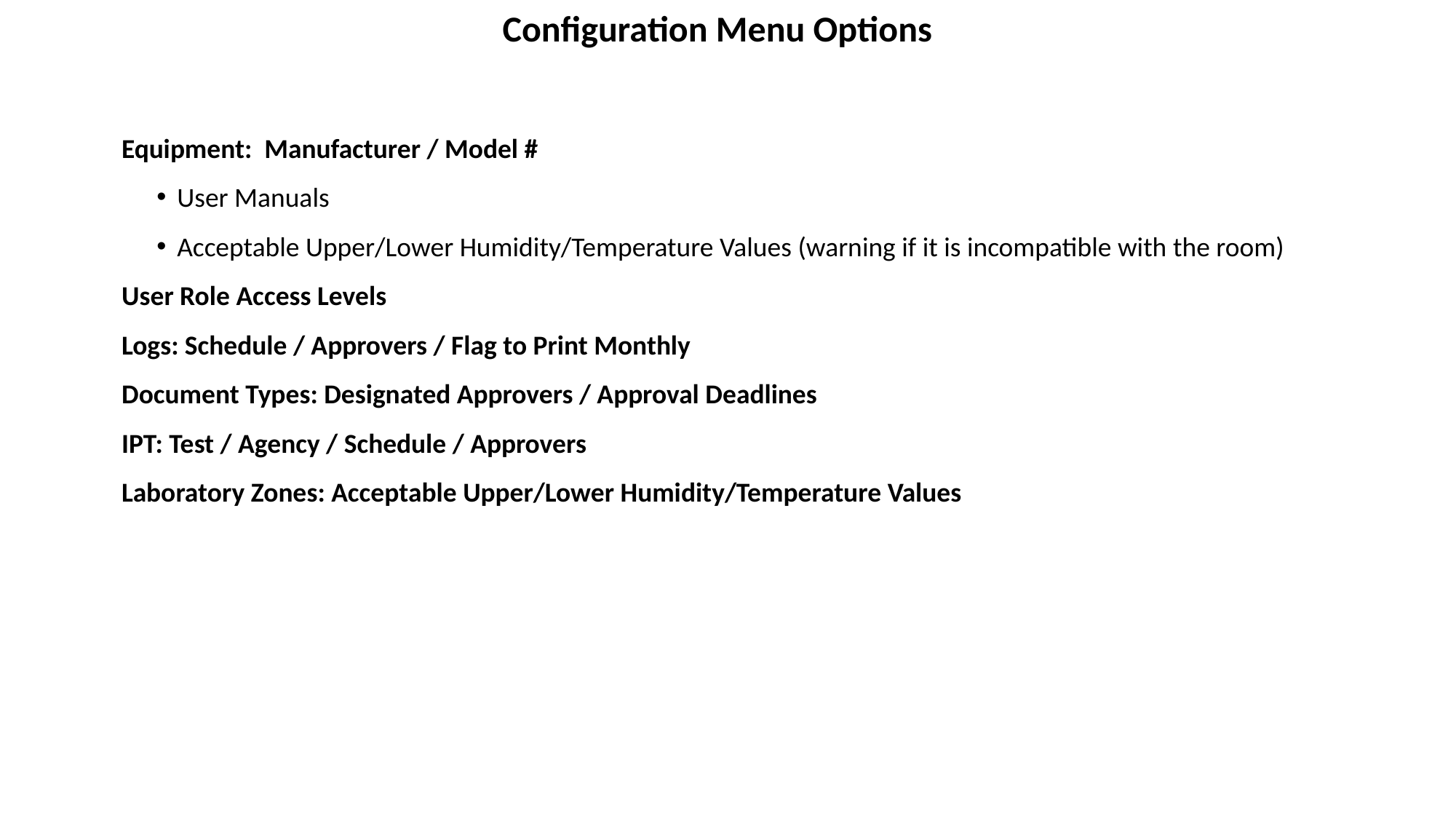

Configuration Menu Options
Equipment:  Manufacturer / Model #
User Manuals
Acceptable Upper/Lower Humidity/Temperature Values (warning if it is incompatible with the room)
User Role Access Levels
Logs: Schedule / Approvers / Flag to Print Monthly
Document Types: Designated Approvers / Approval Deadlines
IPT: Test / Agency / Schedule / Approvers
Laboratory Zones: Acceptable Upper/Lower Humidity/Temperature Values